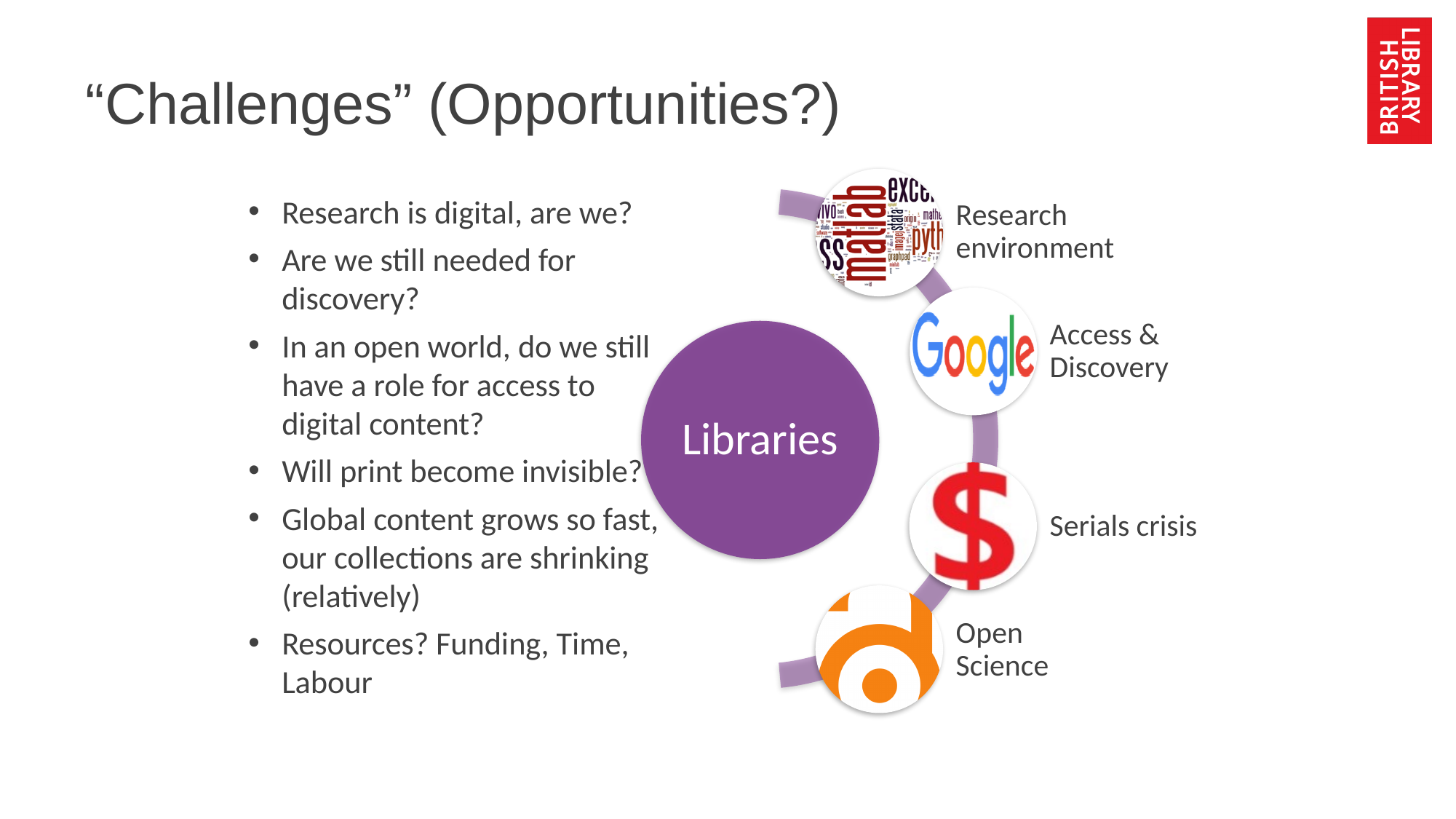

# “Challenges” (Opportunities?)
Libraries
Research environment
Access & Discovery
Serials crisis
Open Science
Research is digital, are we?
Are we still needed for discovery?
In an open world, do we still have a role for access to digital content?
Will print become invisible?
Global content grows so fast, our collections are shrinking (relatively)
Resources? Funding, Time, Labour